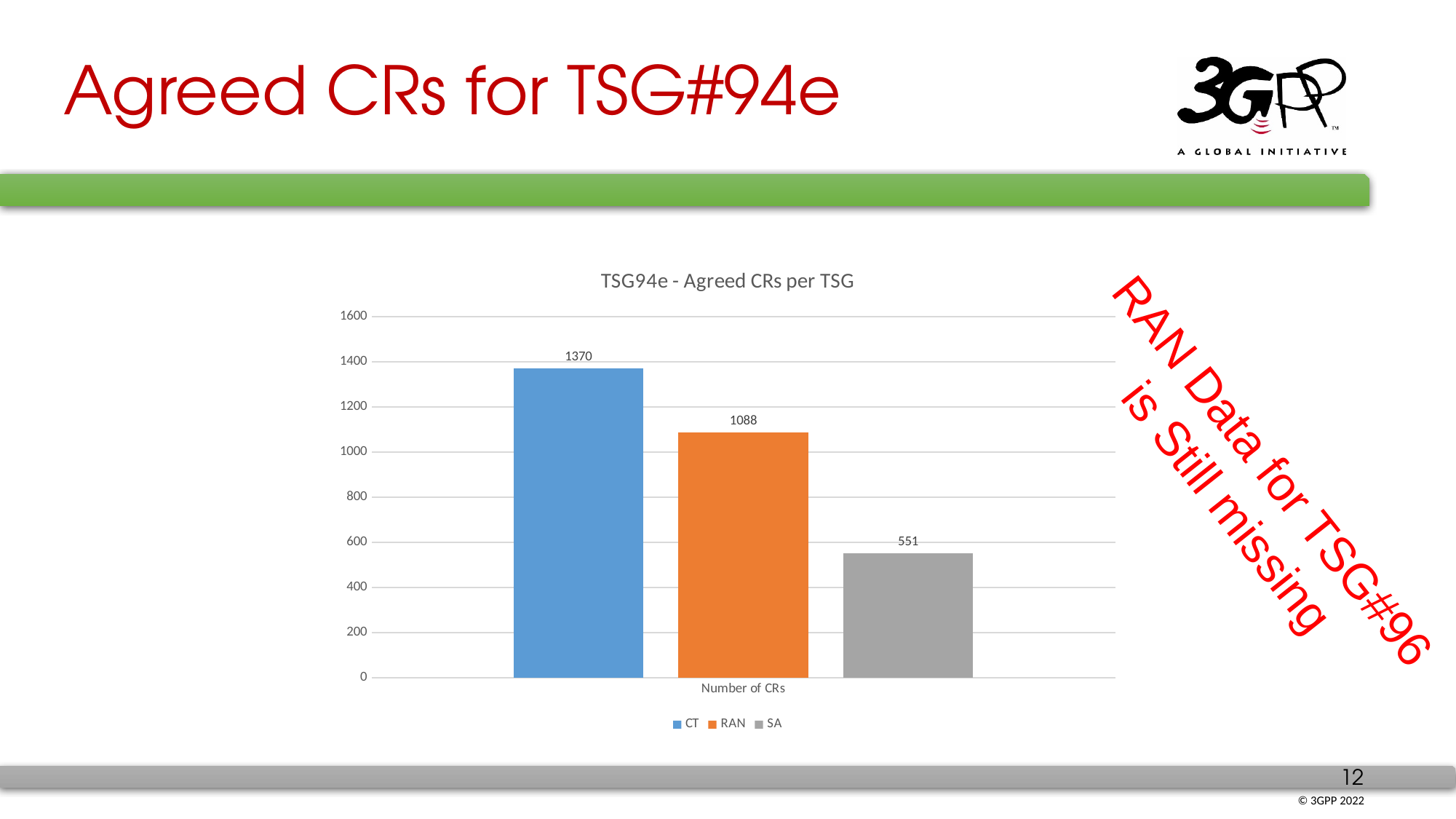

# Agreed CRs for TSG#94e

### Chart: TSG94e - Agreed CRs per TSG

| Category | CT | RAN | SA |
|---|---|---|---|
| Number of CRs | 1370.0 | 1088.0 | 551.0 |
RAN Data for TSG#96 is Still missing